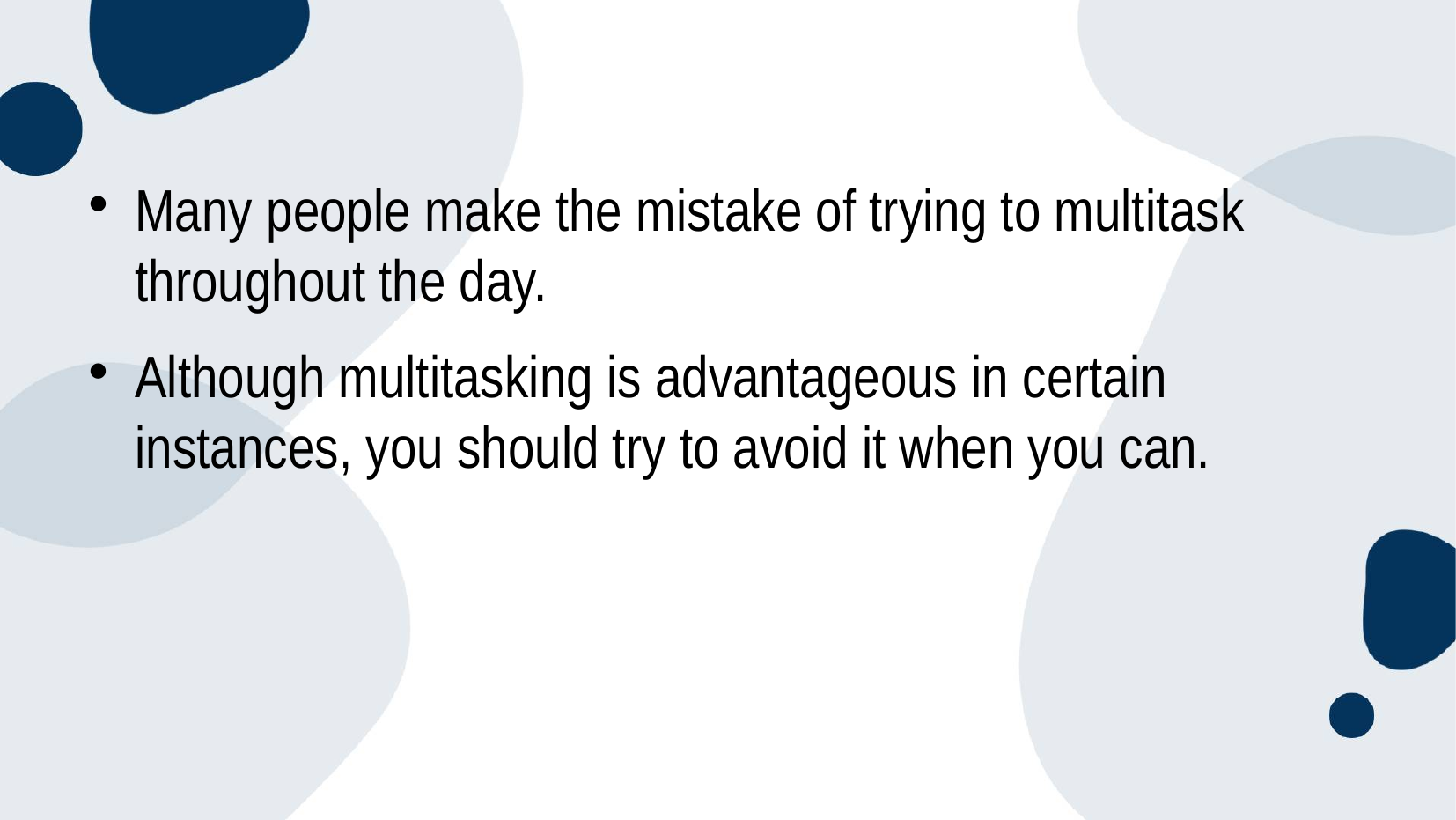

Many people make the mistake of trying to multitask throughout the day.
Although multitasking is advantageous in certain instances, you should try to avoid it when you can.